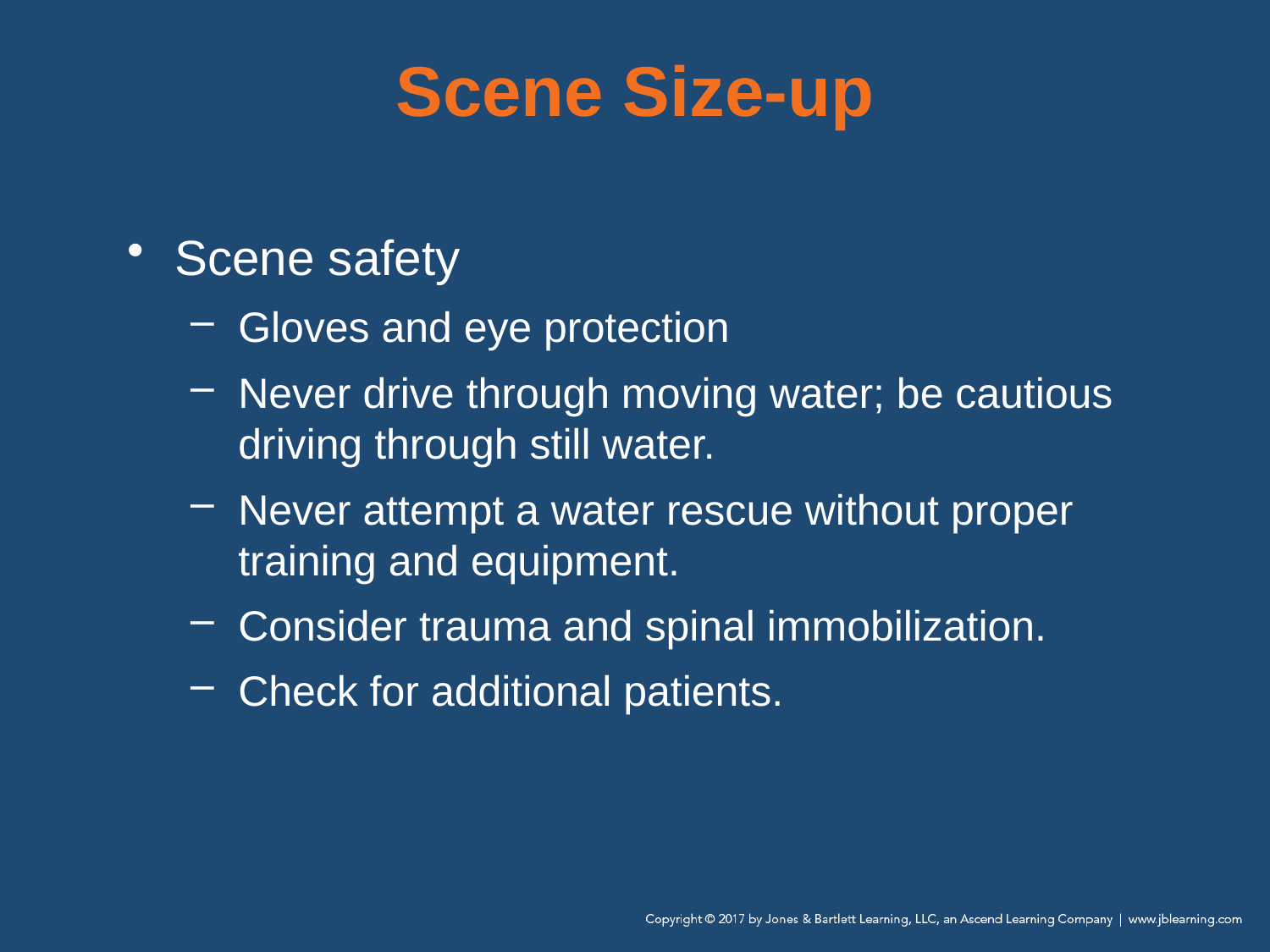

# Scene Size-up
Scene safety
Gloves and eye protection
Never drive through moving water; be cautious driving through still water.
Never attempt a water rescue without proper training and equipment.
Consider trauma and spinal immobilization.
Check for additional patients.